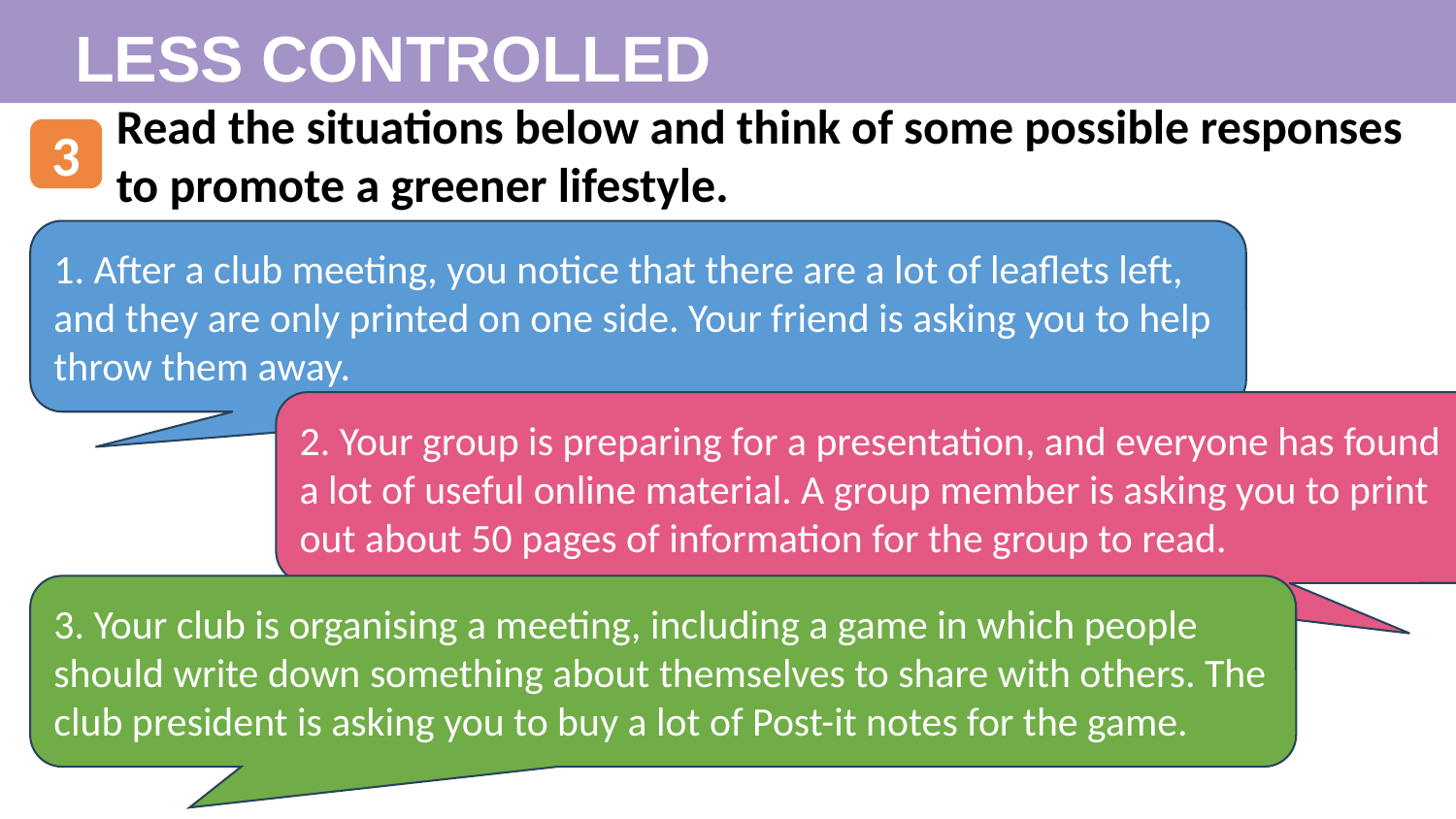

LESS CONTROLLED PRACTICE
Read the situations below and think of some possible responses to promote a greener lifestyle.
3
1. After a club meeting, you notice that there are a lot of leaflets left, and they are only printed on one side. Your friend is asking you to help throw them away.
2. Your group is preparing for a presentation, and everyone has found a lot of useful online material. A group member is asking you to print out about 50 pages of information for the group to read.
3. Your club is organising a meeting, including a game in which people should write down something about themselves to share with others. The club president is asking you to buy a lot of Post-it notes for the game.